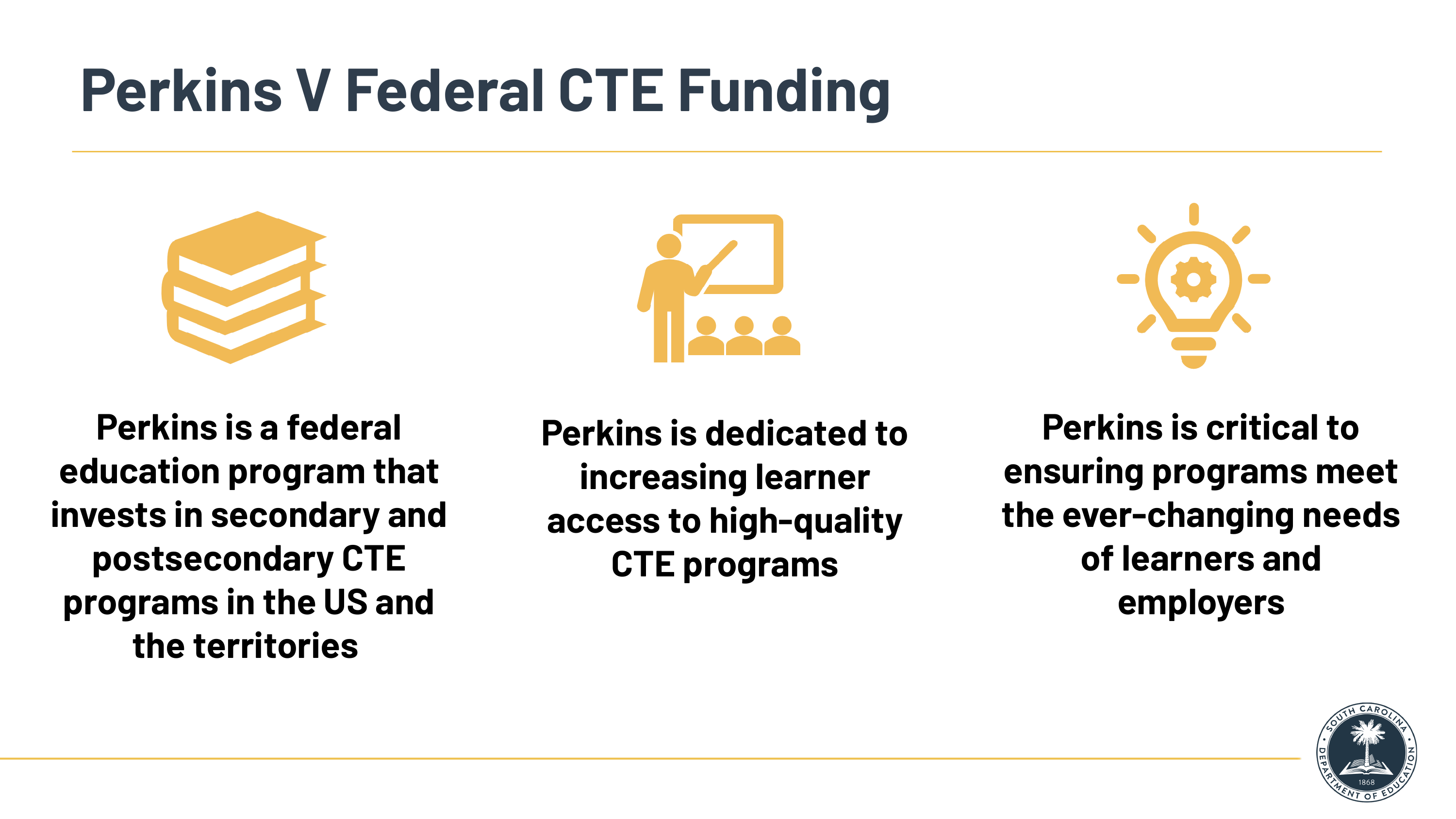

# Perkins V Federal CTE Funding

Perkins is a federal education program that invests in secondary and postsecondary CTE programs in the US and the territories
Perkins is critical to ensuring programs meet the ever-changing needs of learners and employers

Perkins is dedicated to increasing learner access to high-quality CTE programs